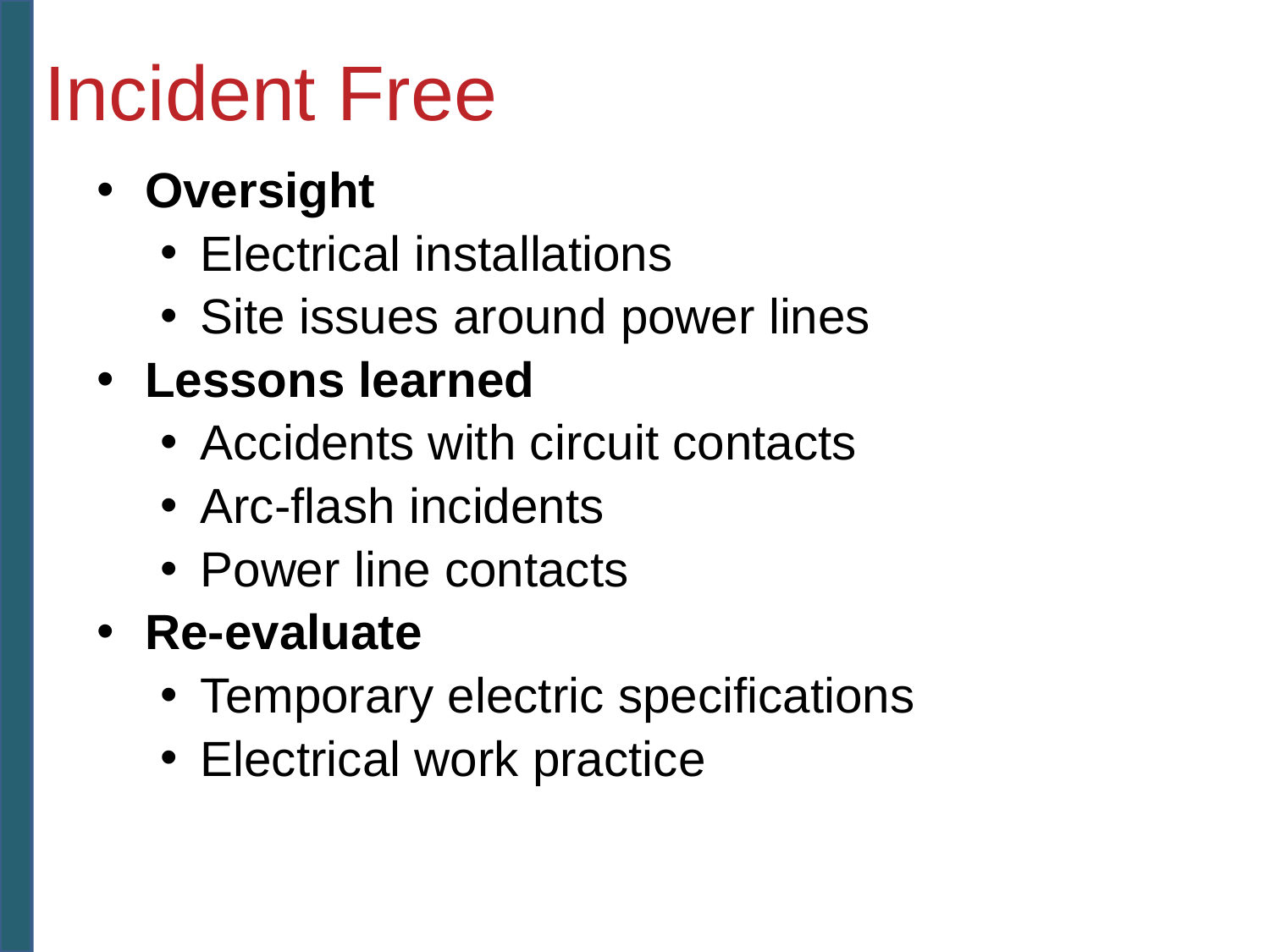

# Incident Free
Oversight
Electrical installations
Site issues around power lines
Lessons learned
Accidents with circuit contacts
Arc-flash incidents
Power line contacts
Re-evaluate
Temporary electric specifications
Electrical work practice